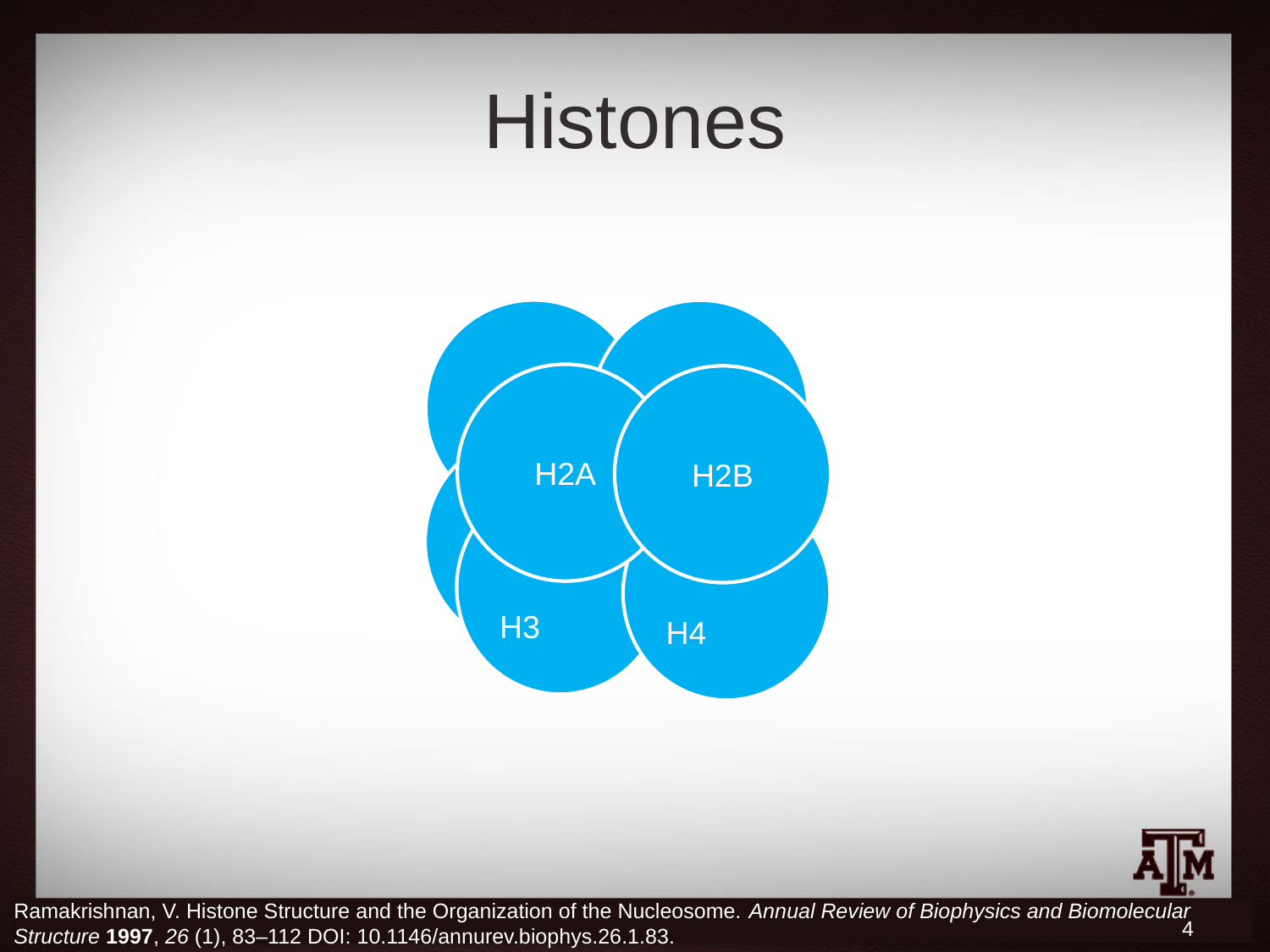

# Histones

H2A
H2B

H3

H4
Ramakrishnan, V. Histone Structure and the Organization of the Nucleosome. Annual Review of Biophysics and Biomolecular Structure 1997, 26 (1), 83–112 DOI: 10.1146/annurev.biophys.26.1.83.

4